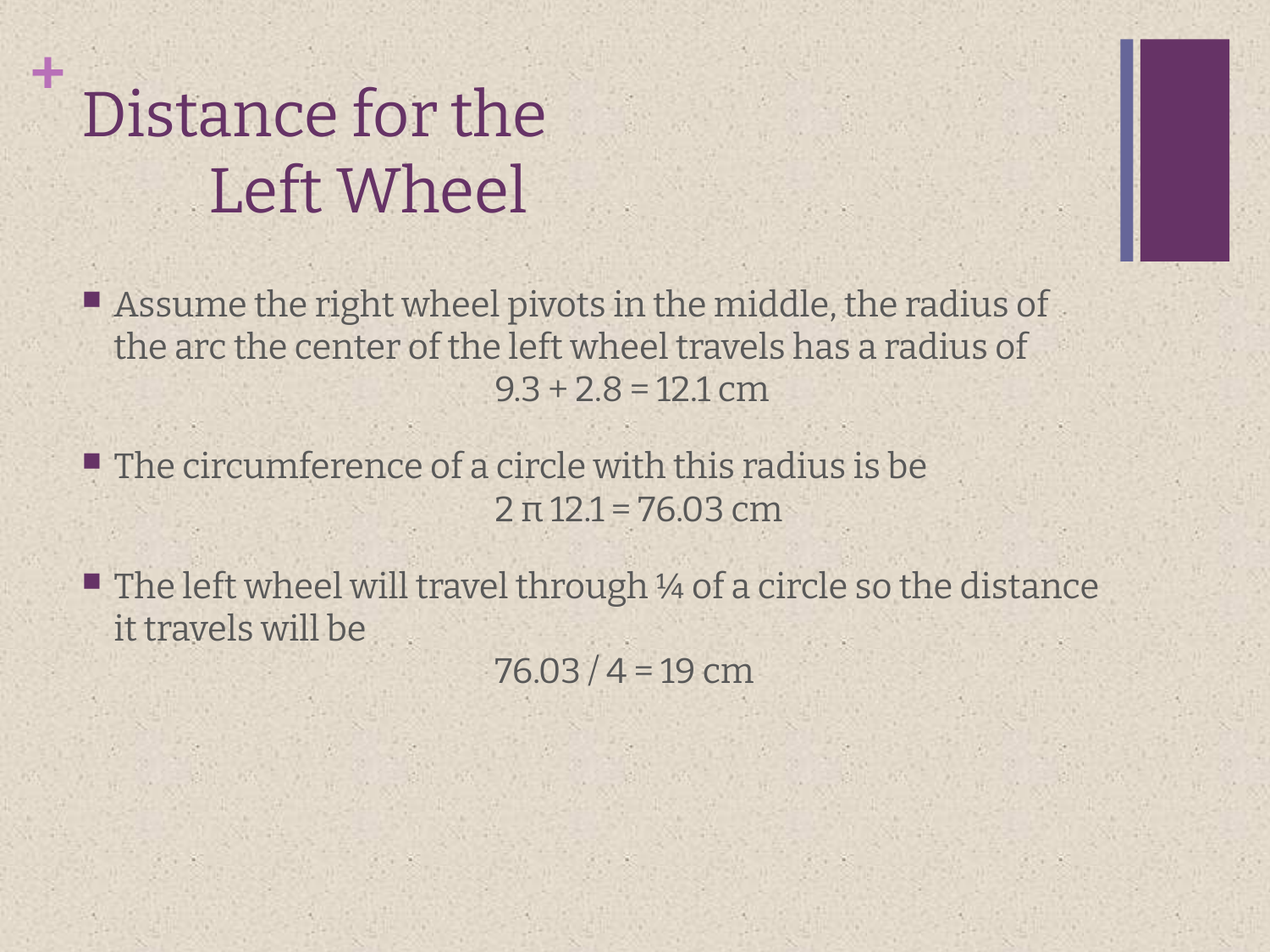

# Distance for the Left Wheel
Assume the right wheel pivots in the middle, the radius of the arc the center of the left wheel travels has a radius of
			9.3 + 2.8 = 12.1 cm
The circumference of a circle with this radius is be
			2 π 12.1 = 76.03 cm
The left wheel will travel through ¼ of a circle so the distance it travels will be
			76.03 / 4 = 19 cm